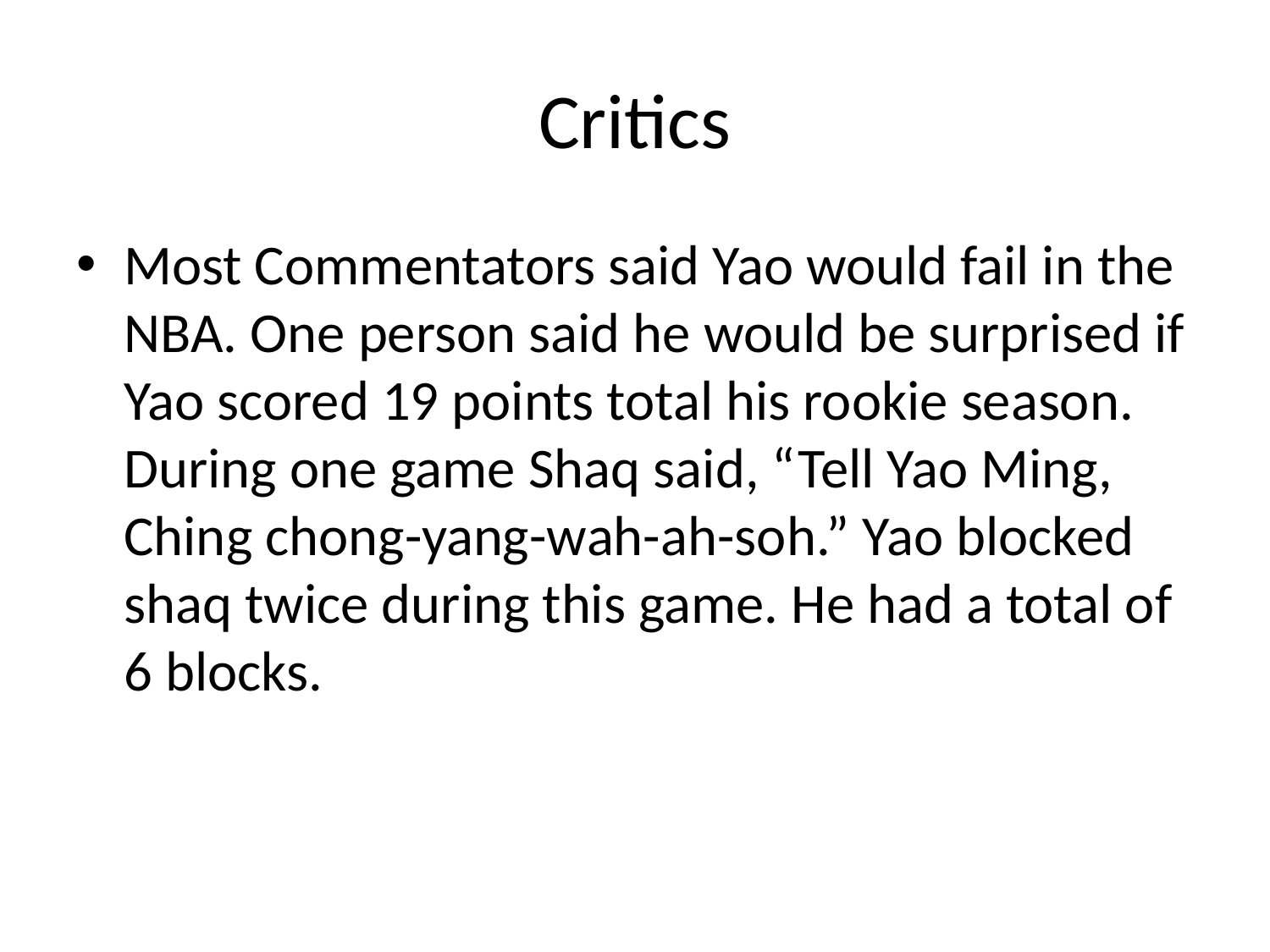

# Critics
Most Commentators said Yao would fail in the NBA. One person said he would be surprised if Yao scored 19 points total his rookie season. During one game Shaq said, “Tell Yao Ming, Ching chong-yang-wah-ah-soh.” Yao blocked shaq twice during this game. He had a total of 6 blocks.